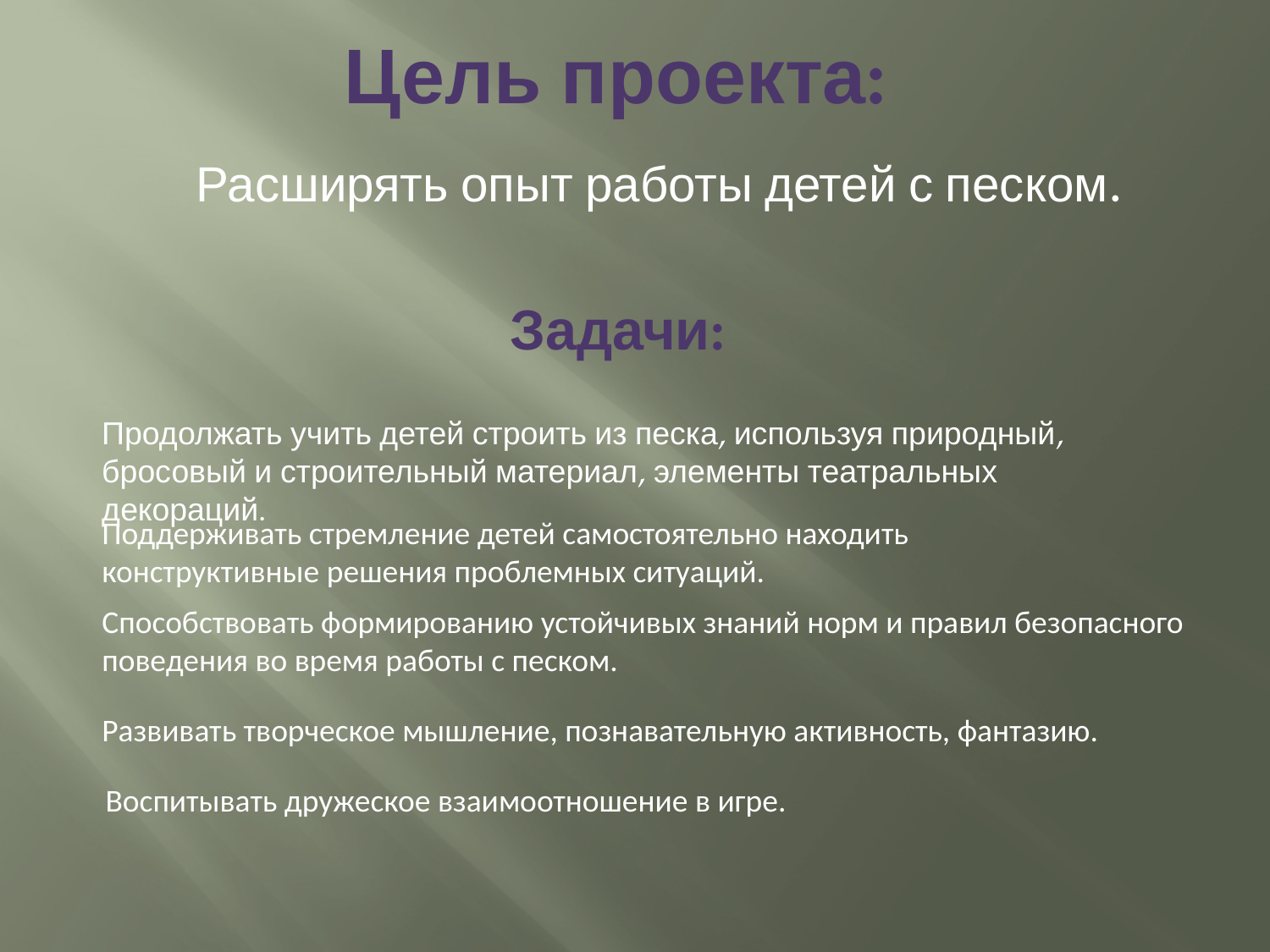

Цель проекта:
Расширять опыт работы детей с песком.

Задачи:
Продолжать учить детей строить из песка, используя природный, бросовый и строительный материал, элементы театральных декораций.

Поддерживать стремление детей самостоятельно находить конструктивные решения проблемных ситуаций.

Способствовать формированию устойчивых знаний норм и правил безопасного поведения во время работы с песком.

Развивать творческое мышление, познавательную активность, фантазию.

Воспитывать дружеское взаимоотношение в игре.